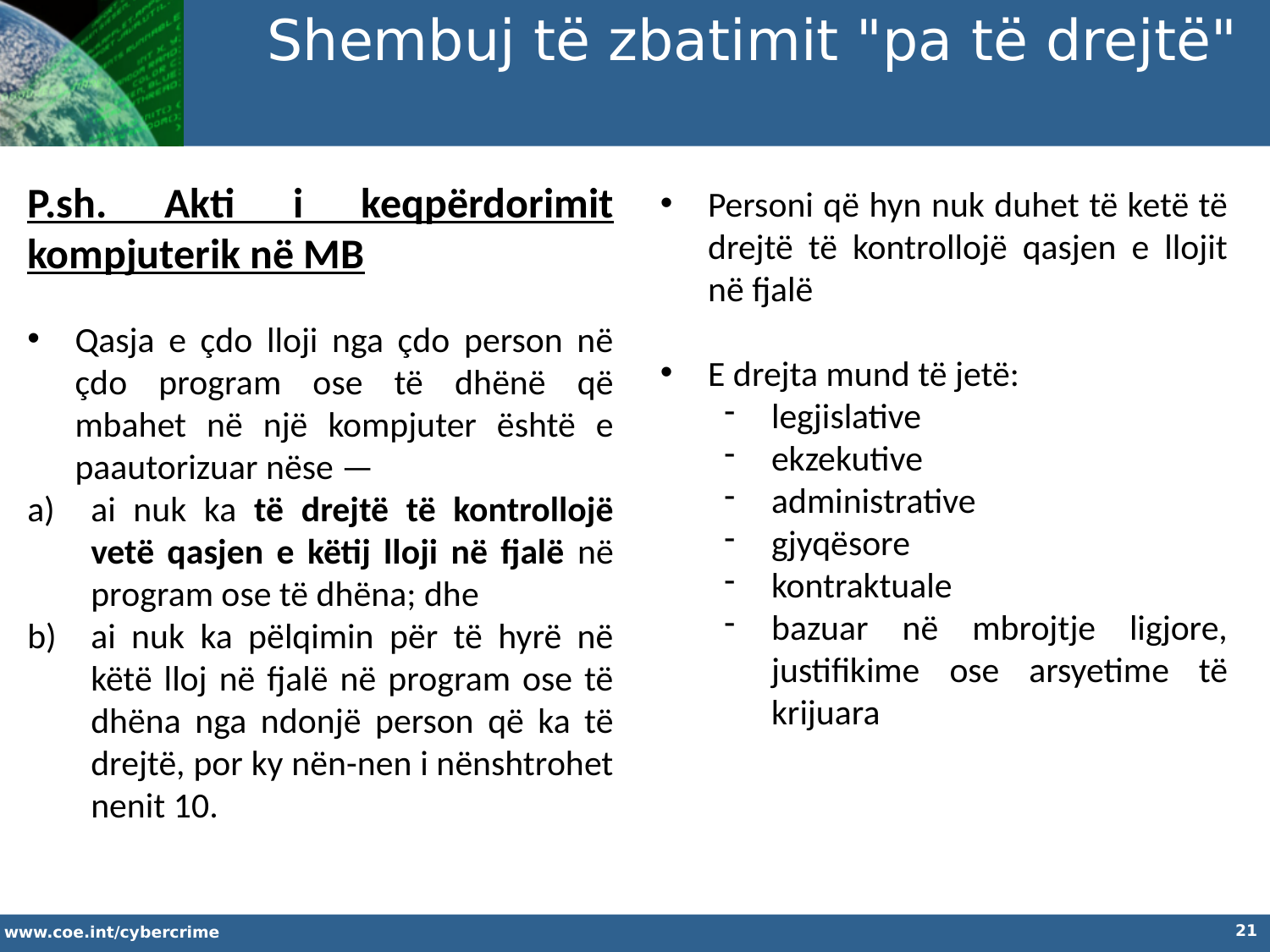

Shembuj të zbatimit "pa të drejtë"
P.sh. Akti i keqpërdorimit kompjuterik në MB

Qasja e çdo lloji nga çdo person në çdo program ose të dhënë që mbahet në një kompjuter është e paautorizuar nëse —
ai nuk ka të drejtë të kontrollojë vetë qasjen e këtij lloji në fjalë në program ose të dhëna; dhe
ai nuk ka pëlqimin për të hyrë në këtë lloj në fjalë në program ose të dhëna nga ndonjë person që ka të drejtë, por ky nën-nen i nënshtrohet nenit 10.
Personi që hyn nuk duhet të ketë të drejtë të kontrollojë qasjen e llojit në fjalë

E drejta mund të jetë:
legjislative
ekzekutive
administrative
gjyqësore
kontraktuale
bazuar në mbrojtje ligjore, justifikime ose arsyetime të krijuara